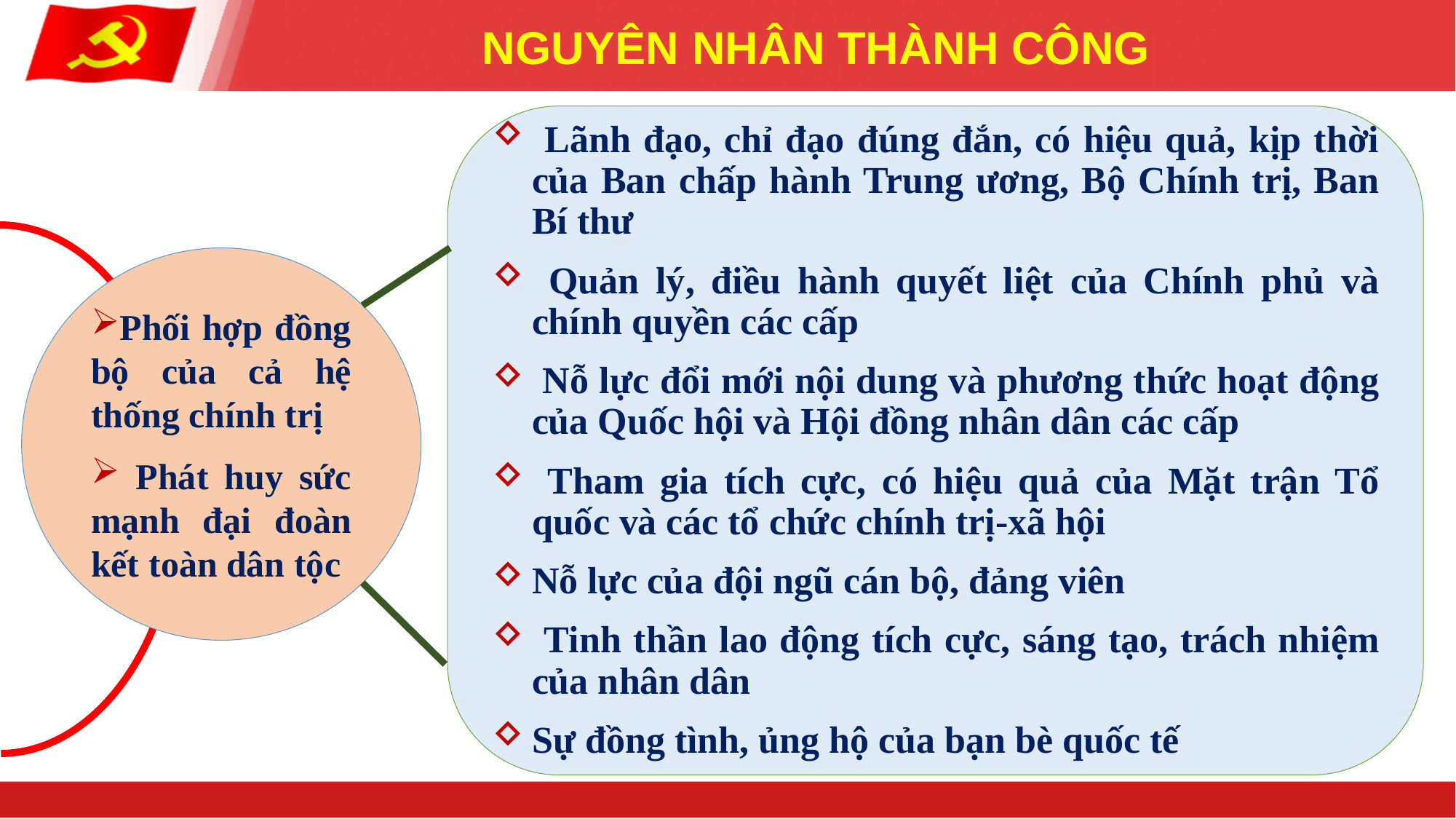

NGUYÊN NHÂN THÀNH CÔNG
 Lãnh đạo, chỉ đạo đúng đắn, có hiệu quả, kịp thời của Ban chấp hành Trung ương, Bộ Chính trị, Ban Bí thư
 Quản lý, điều hành quyết liệt của Chính phủ và chính quyền các cấp
 Nỗ lực đổi mới nội dung và phương thức hoạt động của Quốc hội và Hội đồng nhân dân các cấp
 Tham gia tích cực, có hiệu quả của Mặt trận Tổ quốc và các tổ chức chính trị-xã hội
Nỗ lực của đội ngũ cán bộ, đảng viên
 Tinh thần lao động tích cực, sáng tạo, trách nhiệm của nhân dân
Sự đồng tình, ủng hộ của bạn bè quốc tế

Phối hợp đồng bộ của cả hệ thống chính trị
 Phát huy sức mạnh đại đoàn kết toàn dân tộc